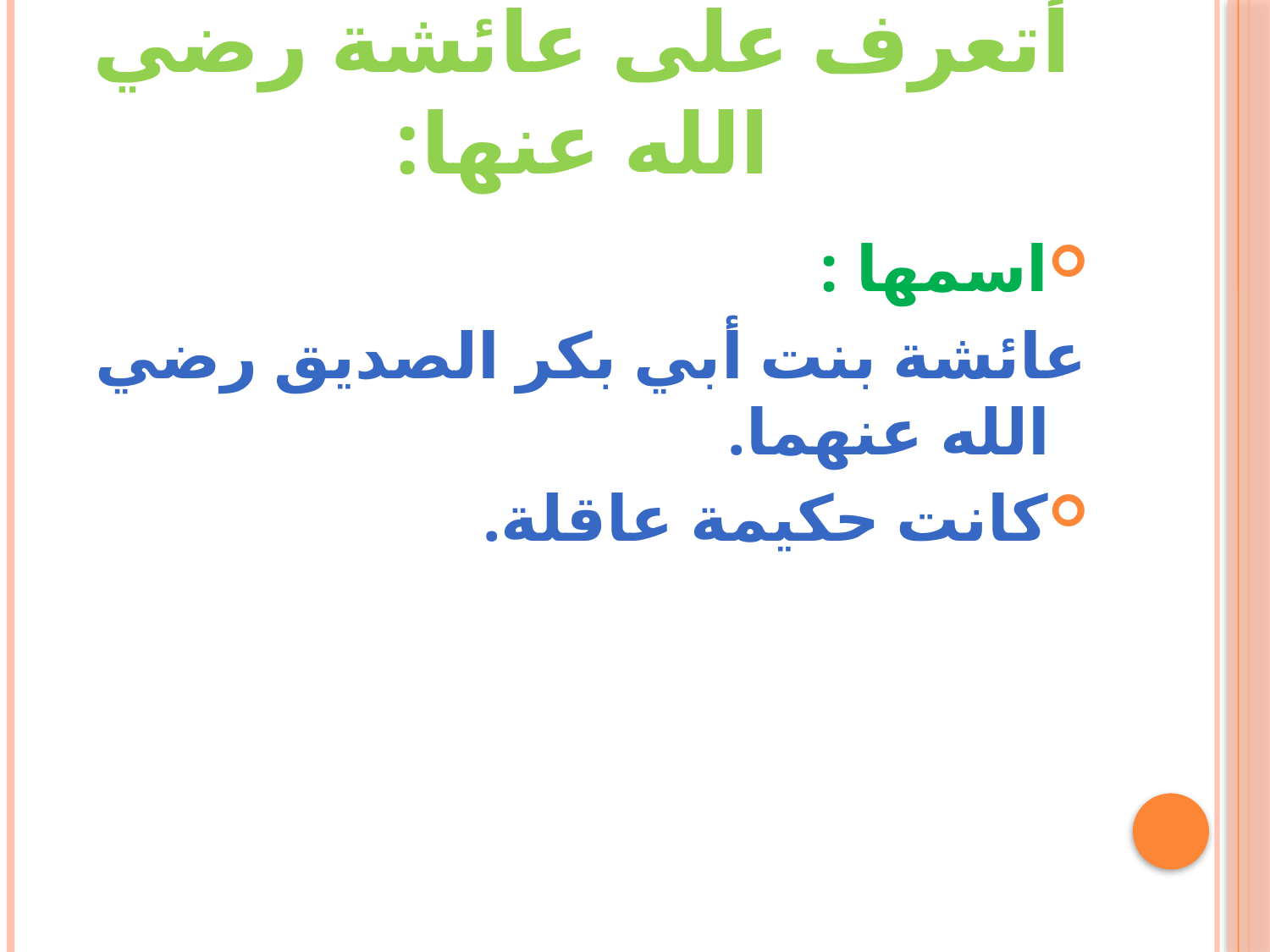

# أتعرف على عائشة رضي الله عنها:
اسمها :
عائشة بنت أبي بكر الصديق رضي الله عنهما.
كانت حكيمة عاقلة.